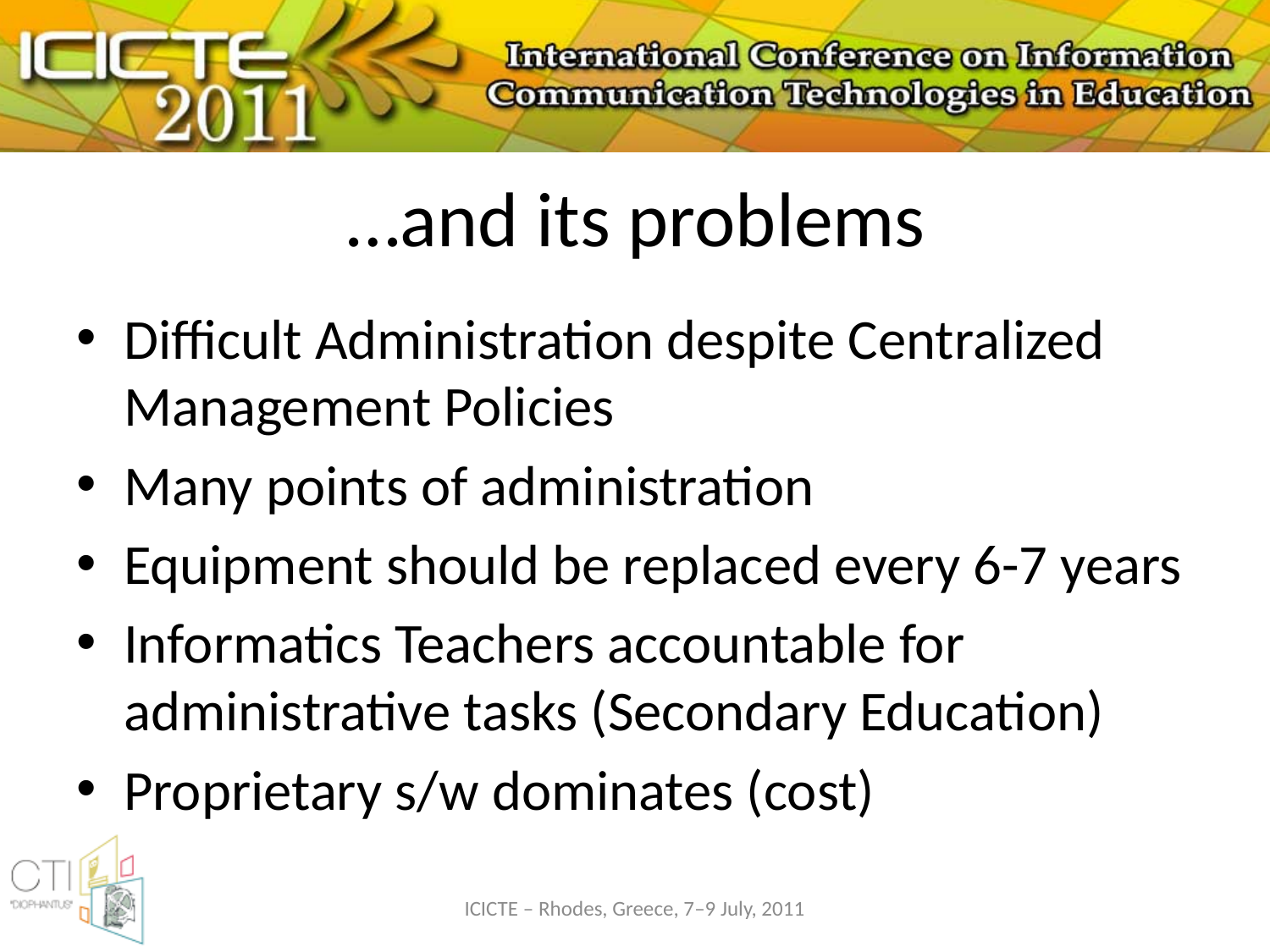

# …and its problems
Difficult Administration despite Centralized Management Policies
Many points of administration
Equipment should be replaced every 6-7 years
Informatics Teachers accountable for administrative tasks (Secondary Education)
Proprietary s/w dominates (cost)
ICICTE – Rhodes, Greece, 7–9 July, 2011